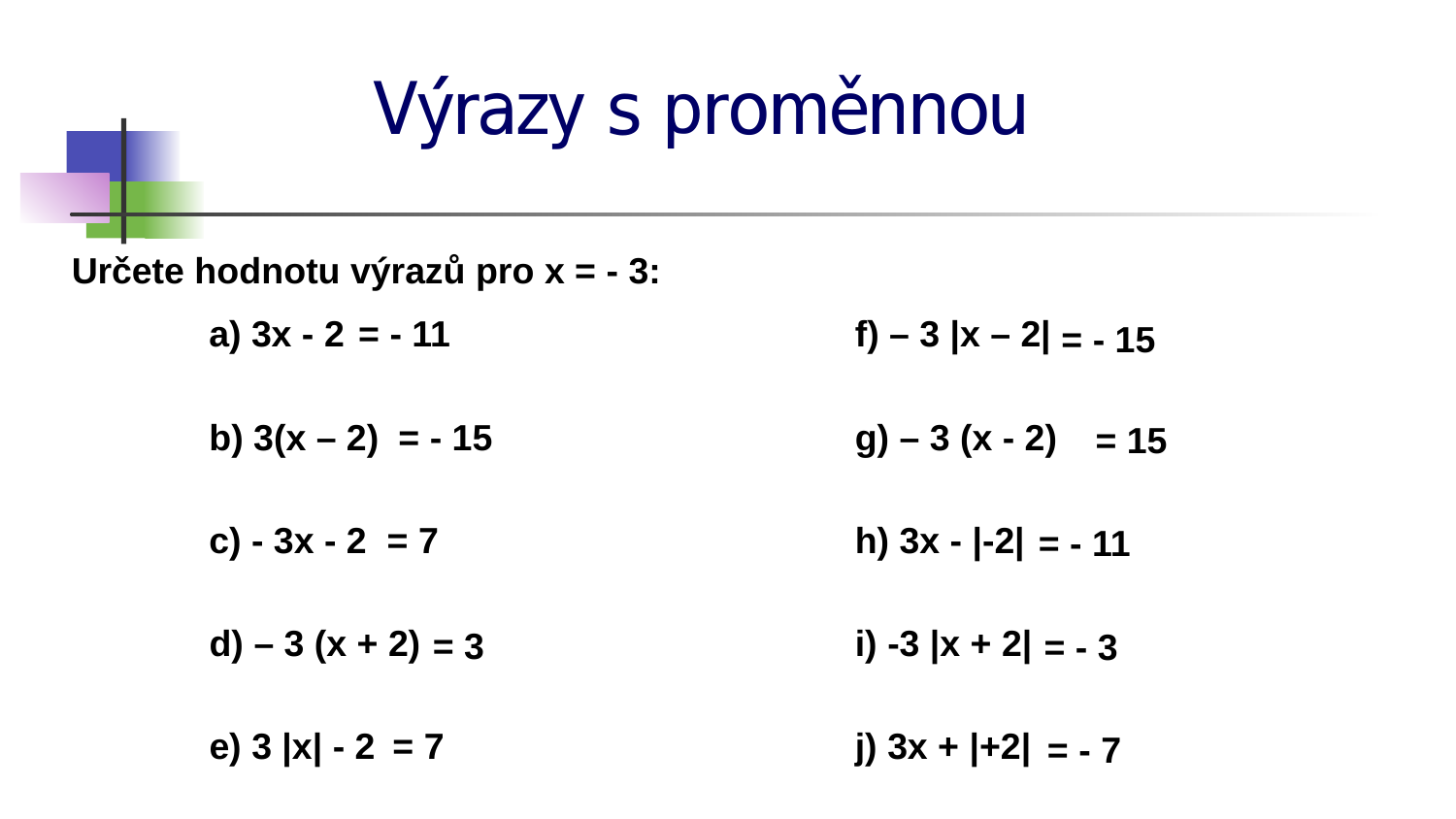

# Výrazy s proměnnou
Určete hodnotu výrazů pro x = - 3:
a) 3x - 2
= - 11
f) – 3 |x – 2|
= - 15
b) 3(x – 2)
= - 15
g) – 3 (x - 2)
= 15
c) - 3x - 2
= 7
h) 3x - |-2|
= - 11
d) – 3 (x + 2)
i) -3 |x + 2|
= 3
= - 3
e) 3 |x| - 2
= 7
j) 3x + |+2|
= - 7